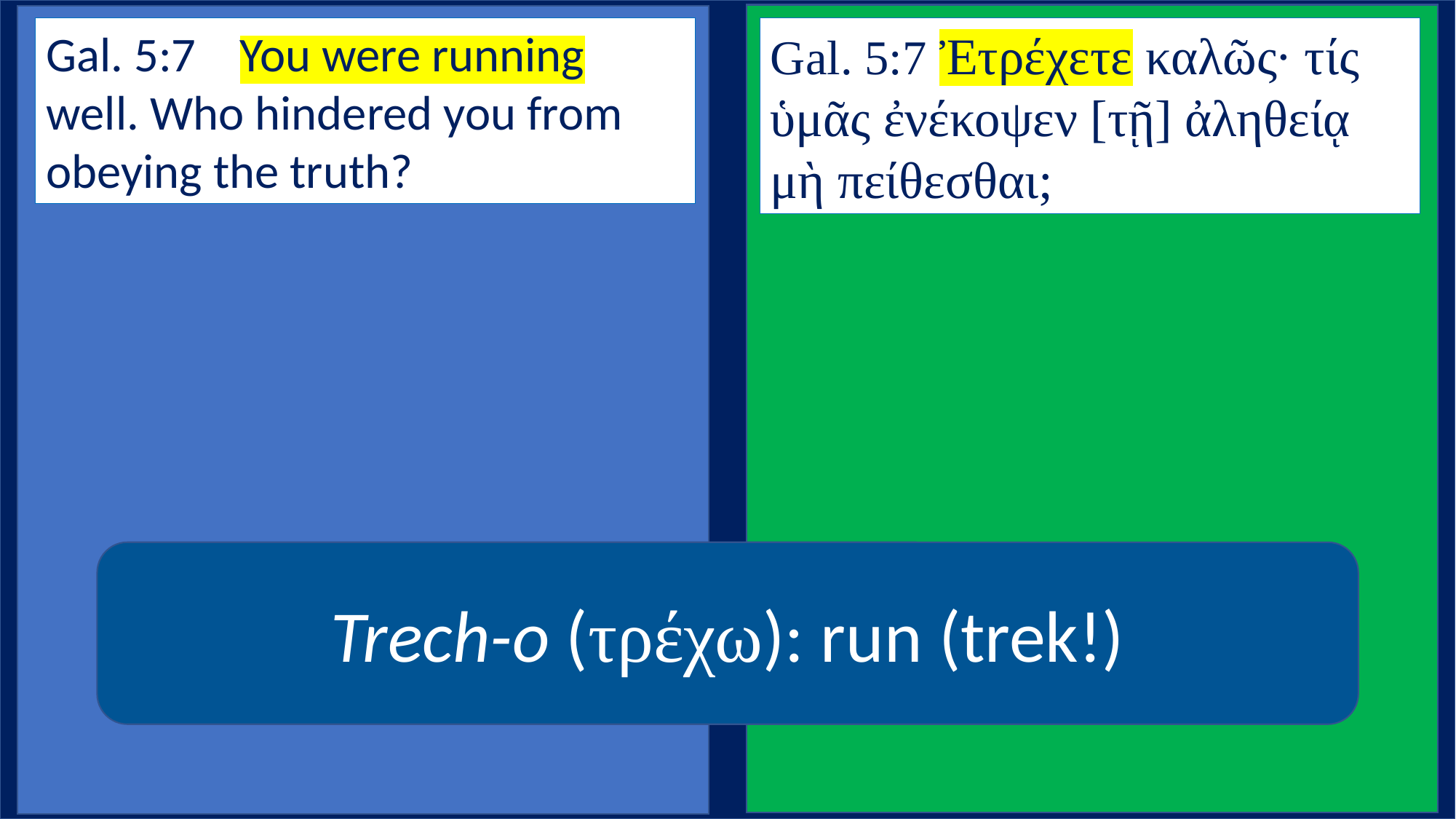

Gal. 5:7    You were running well. Who hindered you from obeying the truth?
Gal. 5:7 Ἐτρέχετε καλῶς· τίς ὑμᾶς ἐνέκοψεν [τῇ] ἀληθείᾳ μὴ πείθεσθαι;
Trech-o (τρέχω): run (trek!)